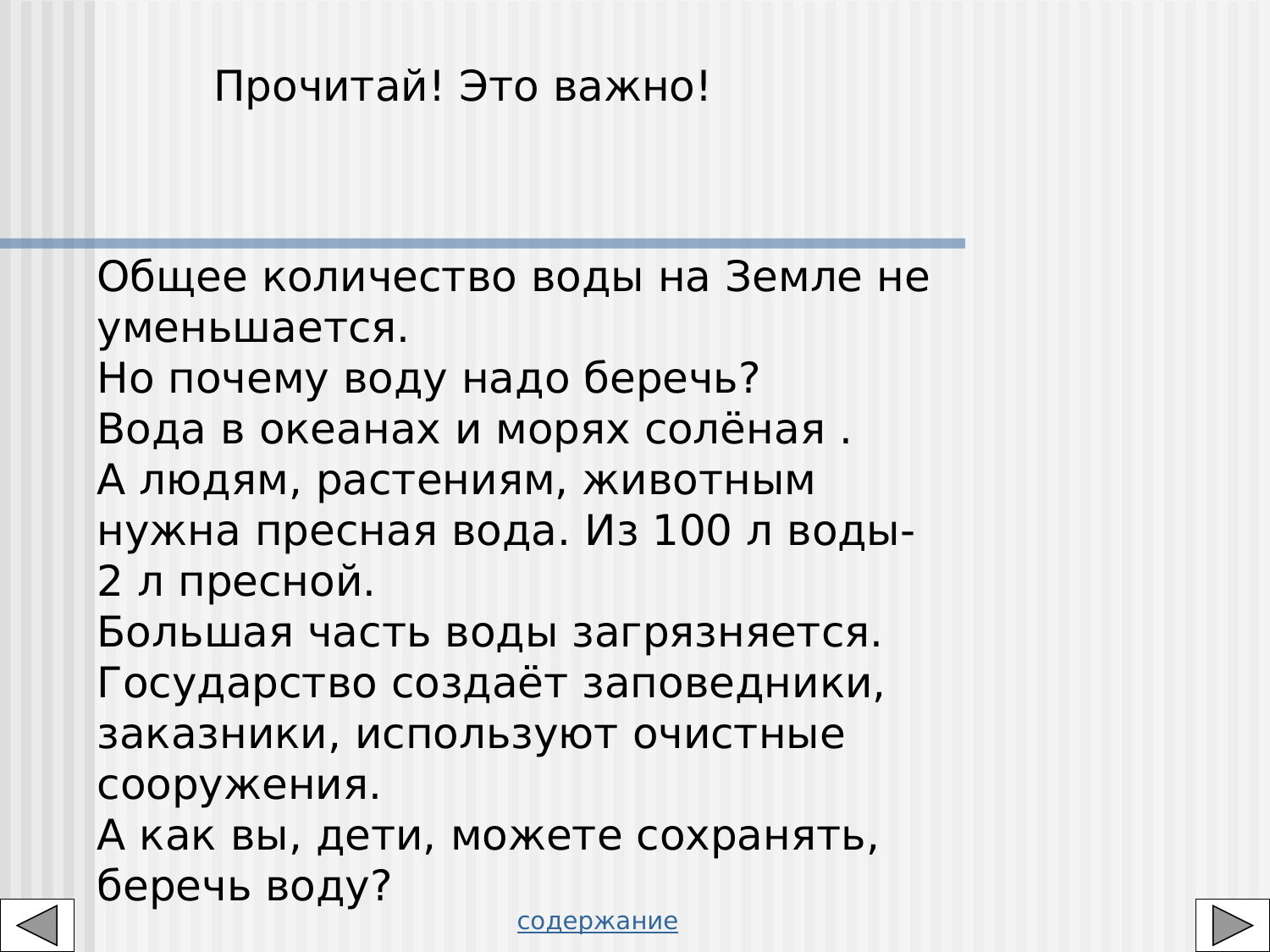

Прочитай! Это важно!
Общее количество воды на Земле не уменьшается.
Но почему воду надо беречь?
Вода в океанах и морях солёная .
А людям, растениям, животным нужна пресная вода. Из 100 л воды- 2 л пресной.
Большая часть воды загрязняется.
Государство создаёт заповедники, заказники, используют очистные сооружения.
А как вы, дети, можете сохранять, беречь воду?

содержание